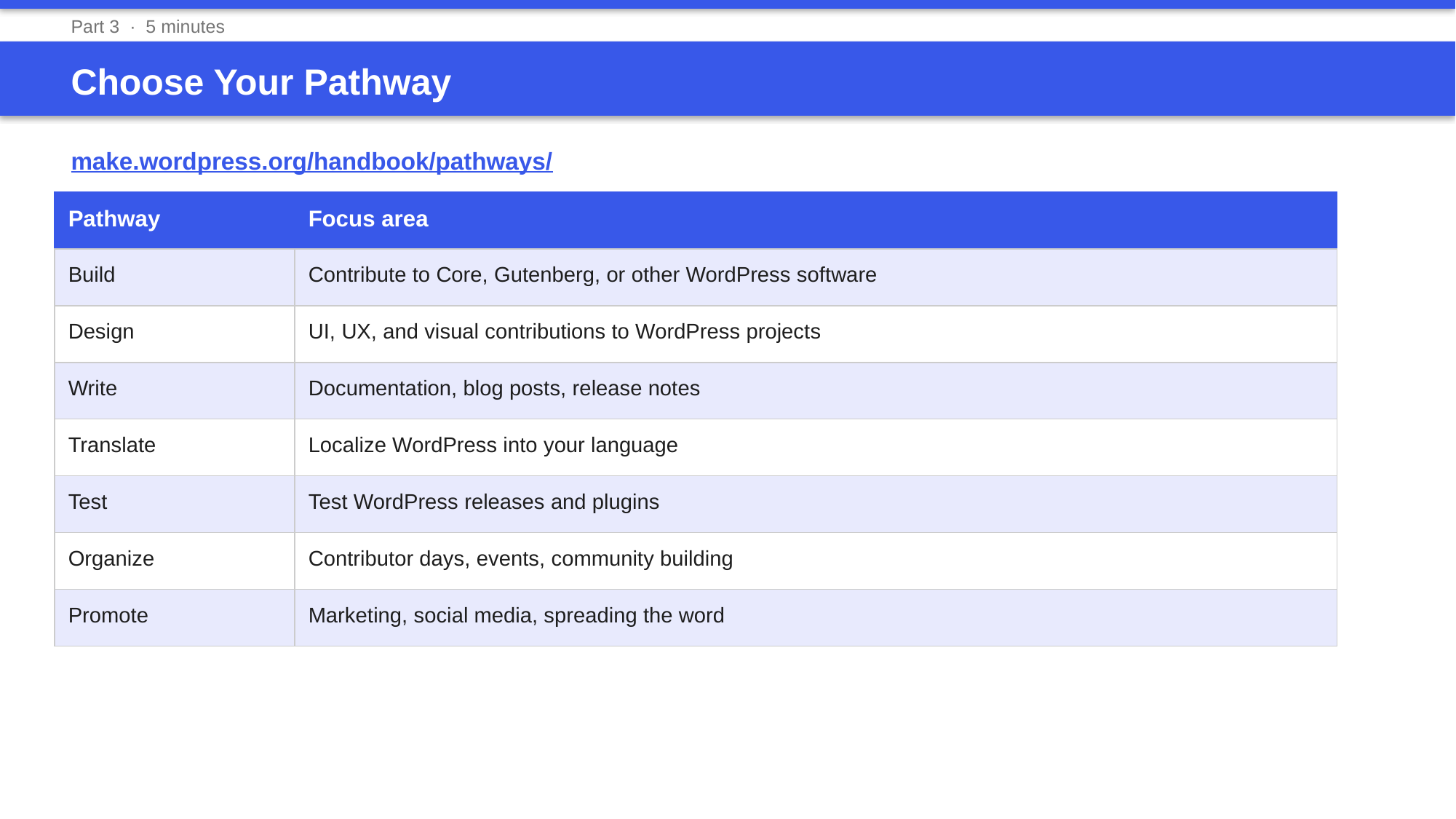

Part 3  ·  5 minutes

Choose Your Pathway
make.wordpress.org/handbook/pathways/
| Pathway | Focus area |
| --- | --- |
| Build | Contribute to Core, Gutenberg, or other WordPress software |
| Design | UI, UX, and visual contributions to WordPress projects |
| Write | Documentation, blog posts, release notes |
| Translate | Localize WordPress into your language |
| Test | Test WordPress releases and plugins |
| Organize | Contributor days, events, community building |
| Promote | Marketing, social media, spreading the word |